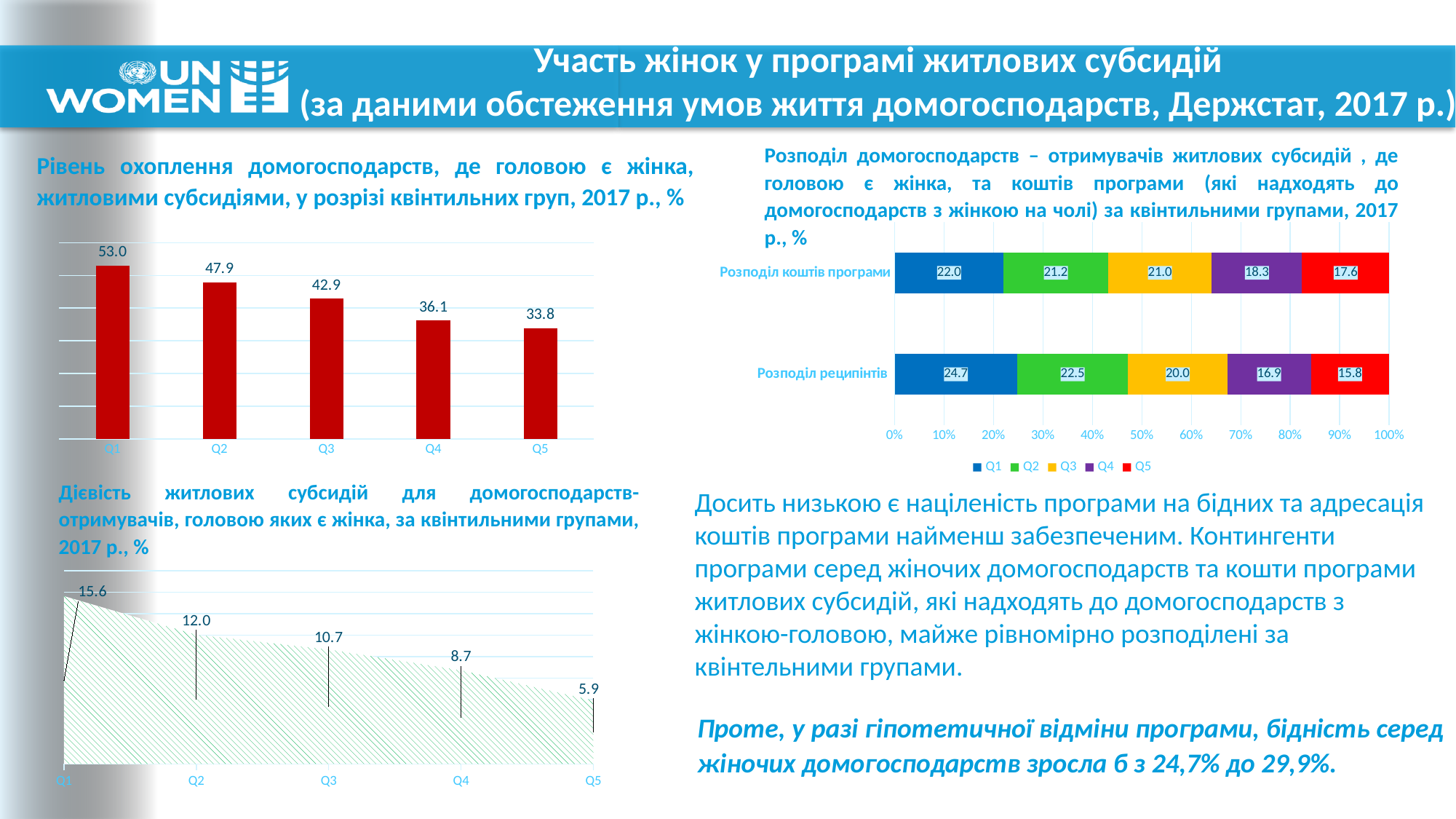

# Участь жінок у програмі житлових субсидій (за даними обстеження умов життя домогосподарств, Держстат, 2017 р.)
Розподіл домогосподарств – отримувачів житлових субсидій , де головою є жінка, та коштів програми (які надходять до домогосподарств з жінкою на чолі) за квінтильними групами, 2017 р., %
Рівень охоплення домогосподарств, де головою є жінка, житловими субсидіями, у розрізі квінтильних груп, 2017 р., %

### Chart

| Category | Q1 | Q2 | Q3 | Q4 | Q5 |
|---|---|---|---|---|---|
| Розподіл реципінтів  | 24.74123734204094 | 22.46024480705165 | 20.04704561112107 | 16.91177650267551 | 15.839695737110823 |
| Розподіл коштів програми | 22.012229461148237 | 21.151949009804703 | 20.959695358843 | 18.251770566814383 | 17.624355603389674 |

### Chart

| Category |  |
|---|---|
| Q1 | 52.95232867692208 |
| Q2 | 47.94779939231925 |
| Q3 | 42.86564712506016 |
| Q4 | 36.1495495272867 |
| Q5 | 33.81918646781186 |
Дієвість житлових субсидій для домогосподарств-отримувачів, головою яких є жінка, за квінтильними групами, 2017 р., %
Досить низькою є націленість програми на бідних та адресація коштів програми найменш забезпеченим. Контингенти програми серед жіночих домогосподарств та кошти програми житлових субсидій, які надходять до домогосподарств з жінкою-головою, майже рівномірно розподілені за квінтельними групами.

### Chart

| Category |  |
|---|---|
| Q1 | 15.639292632280148 |
| Q2 | 12.039996697074946 |
| Q3 | 10.669947380733994 |
| Q4 | 8.728099827315946 |
| Q5 | 5.911251151271191 |
Проте, у разі гіпотетичної відміни програми, бідність серед жіночих домогосподарств зросла б з 24,7% до 29,9%.